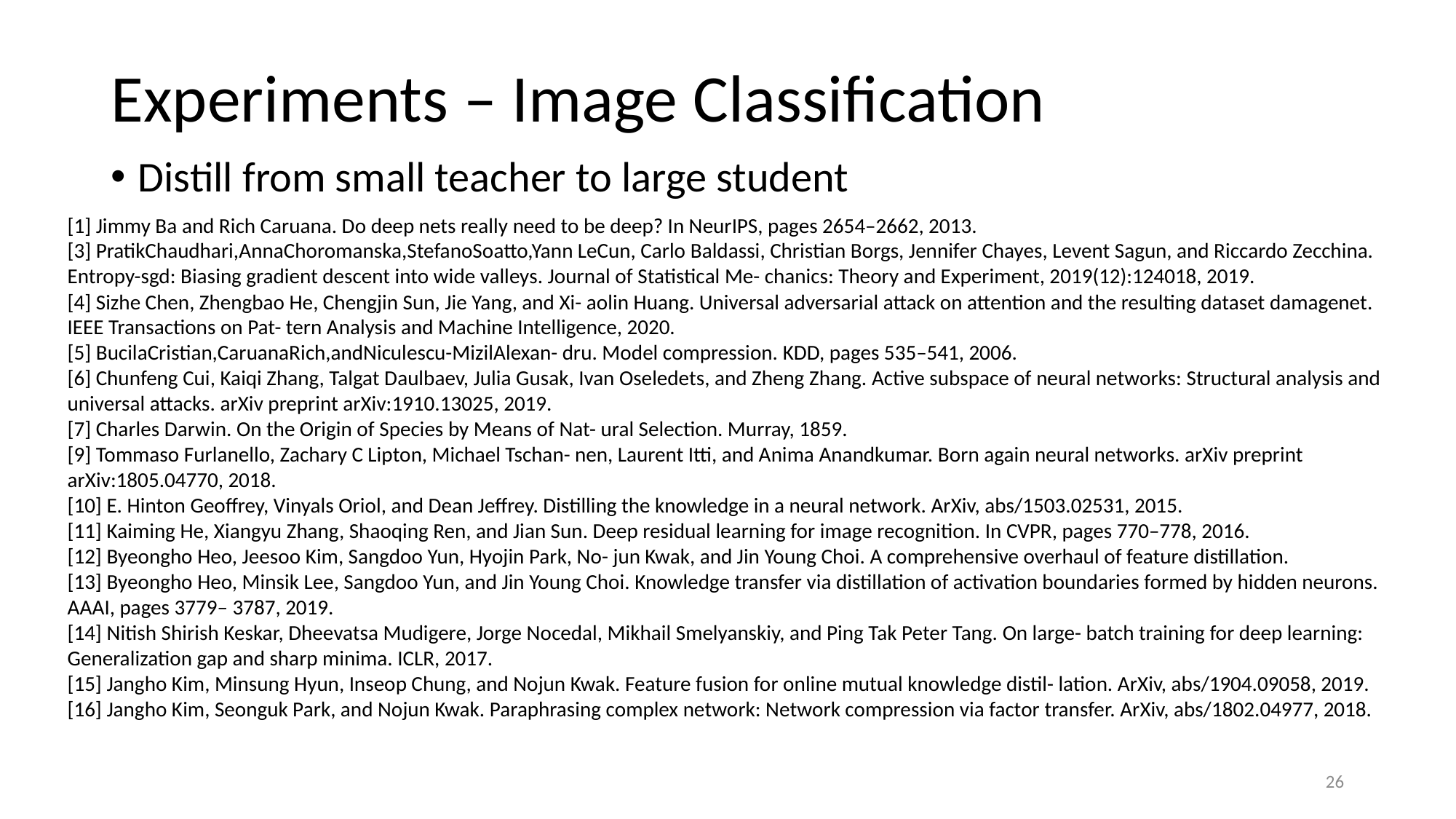

# Experiments – Image Classification
Distill from small teacher to large student
[1] Jimmy Ba and Rich Caruana. Do deep nets really need to be deep? In NeurIPS, pages 2654–2662, 2013.
[3] PratikChaudhari,AnnaChoromanska,StefanoSoatto,Yann LeCun, Carlo Baldassi, Christian Borgs, Jennifer Chayes, Levent Sagun, and Riccardo Zecchina. Entropy-sgd: Biasing gradient descent into wide valleys. Journal of Statistical Me- chanics: Theory and Experiment, 2019(12):124018, 2019.
[4] Sizhe Chen, Zhengbao He, Chengjin Sun, Jie Yang, and Xi- aolin Huang. Universal adversarial attack on attention and the resulting dataset damagenet. IEEE Transactions on Pat- tern Analysis and Machine Intelligence, 2020.
[5] BucilaCristian,CaruanaRich,andNiculescu-MizilAlexan- dru. Model compression. KDD, pages 535–541, 2006.
[6] Chunfeng Cui, Kaiqi Zhang, Talgat Daulbaev, Julia Gusak, Ivan Oseledets, and Zheng Zhang. Active subspace of neural networks: Structural analysis and universal attacks. arXiv preprint arXiv:1910.13025, 2019.
[7] Charles Darwin. On the Origin of Species by Means of Nat- ural Selection. Murray, 1859.
[9] Tommaso Furlanello, Zachary C Lipton, Michael Tschan- nen, Laurent Itti, and Anima Anandkumar. Born again neural networks. arXiv preprint arXiv:1805.04770, 2018.
[10] E. Hinton Geoffrey, Vinyals Oriol, and Dean Jeffrey. Distilling the knowledge in a neural network. ArXiv, abs/1503.02531, 2015.
[11] Kaiming He, Xiangyu Zhang, Shaoqing Ren, and Jian Sun. Deep residual learning for image recognition. In CVPR, pages 770–778, 2016.
[12] Byeongho Heo, Jeesoo Kim, Sangdoo Yun, Hyojin Park, No- jun Kwak, and Jin Young Choi. A comprehensive overhaul of feature distillation.
[13] Byeongho Heo, Minsik Lee, Sangdoo Yun, and Jin Young Choi. Knowledge transfer via distillation of activation boundaries formed by hidden neurons. AAAI, pages 3779– 3787, 2019.
[14] Nitish Shirish Keskar, Dheevatsa Mudigere, Jorge Nocedal, Mikhail Smelyanskiy, and Ping Tak Peter Tang. On large- batch training for deep learning: Generalization gap and sharp minima. ICLR, 2017.
[15] Jangho Kim, Minsung Hyun, Inseop Chung, and Nojun Kwak. Feature fusion for online mutual knowledge distil- lation. ArXiv, abs/1904.09058, 2019.
[16] Jangho Kim, Seonguk Park, and Nojun Kwak. Paraphrasing complex network: Network compression via factor transfer. ArXiv, abs/1802.04977, 2018.
26